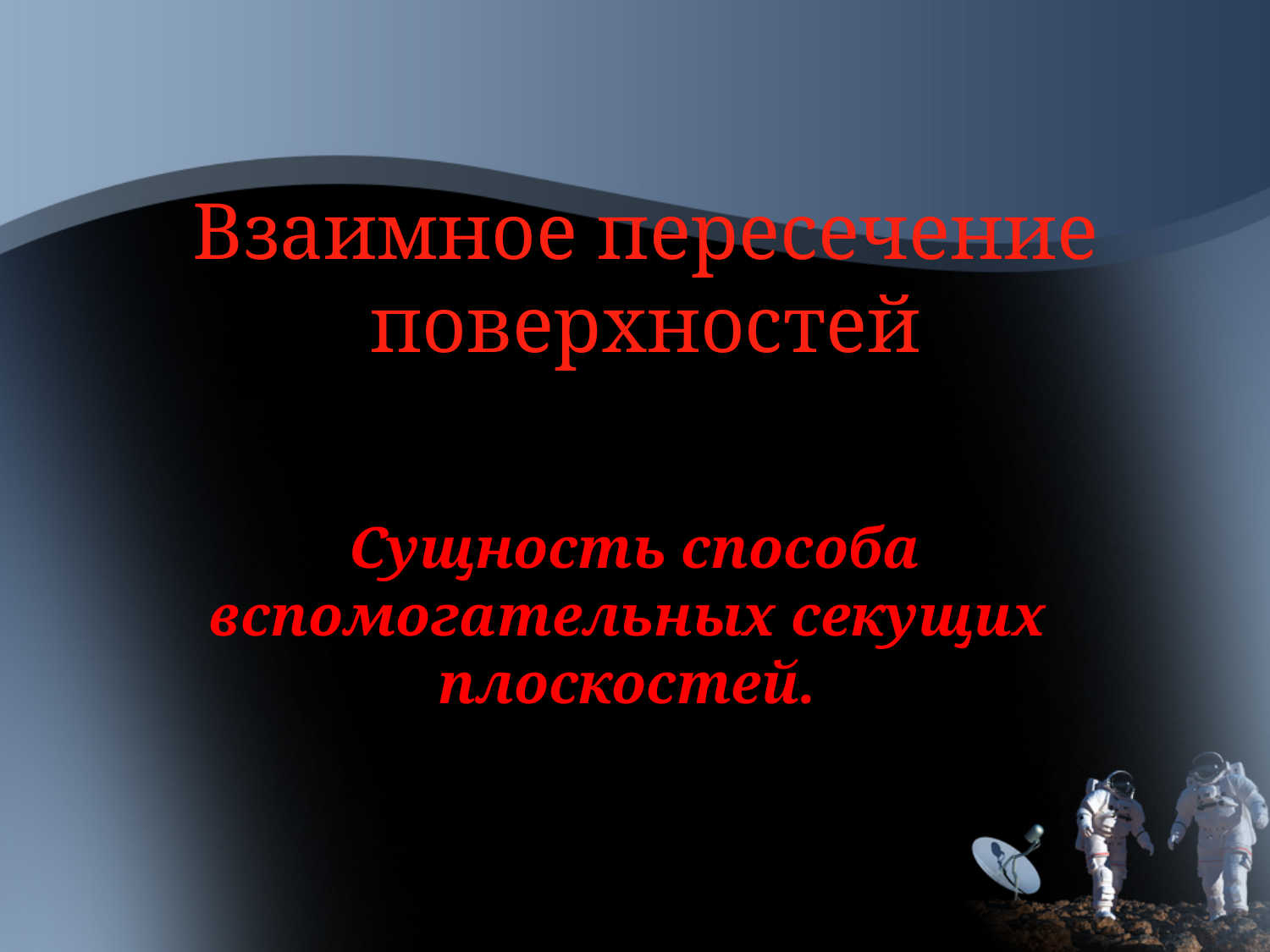

# Взаимное пересечение поверхностей

 Сущность способа вспомогательных секущих плоскостей.